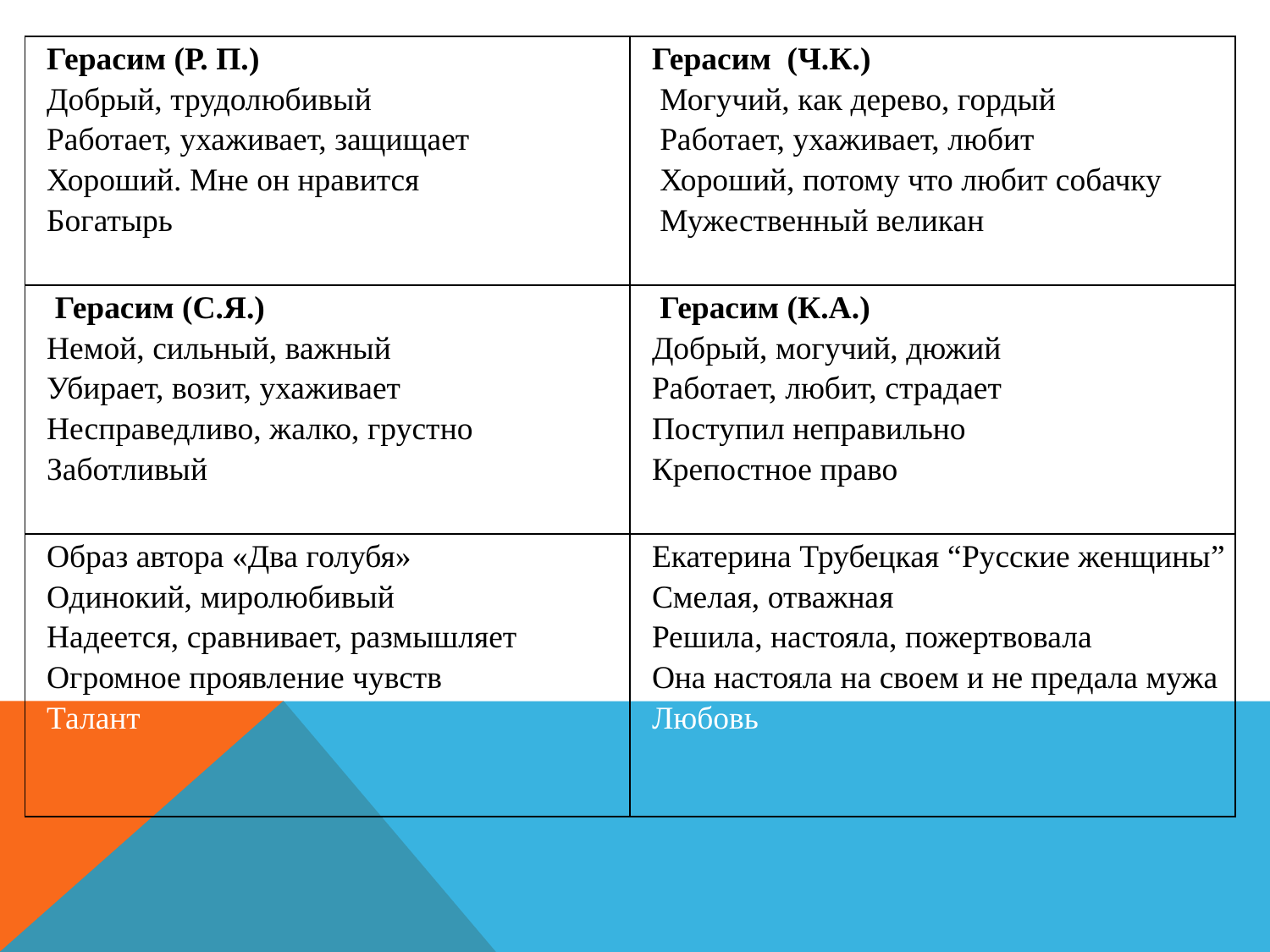

| Герасим (Р. П.) Добрый, трудолюбивый Работает, ухаживает, защищает Хороший. Мне он нравится Богатырь | Герасим (Ч.К.) Могучий, как дерево, гордый Работает, ухаживает, любит Хороший, потому что любит собачку Мужественный великан |
| --- | --- |
| Герасим (С.Я.) Немой, сильный, важный Убирает, возит, ухаживает Несправедливо, жалко, грустно Заботливый | Герасим (К.А.) Добрый, могучий, дюжий Работает, любит, страдает Поступил неправильно Крепостное право |
| Образ автора «Два голубя» Одинокий, миролюбивый Надеется, сравнивает, размышляет Огромное проявление чувств и Талант | Екатерина Трубецкая “Русские женщины” Смелая, отважная Решила, настояла, пожертвовала Она настояла на своем и не предала мужа Любовь |